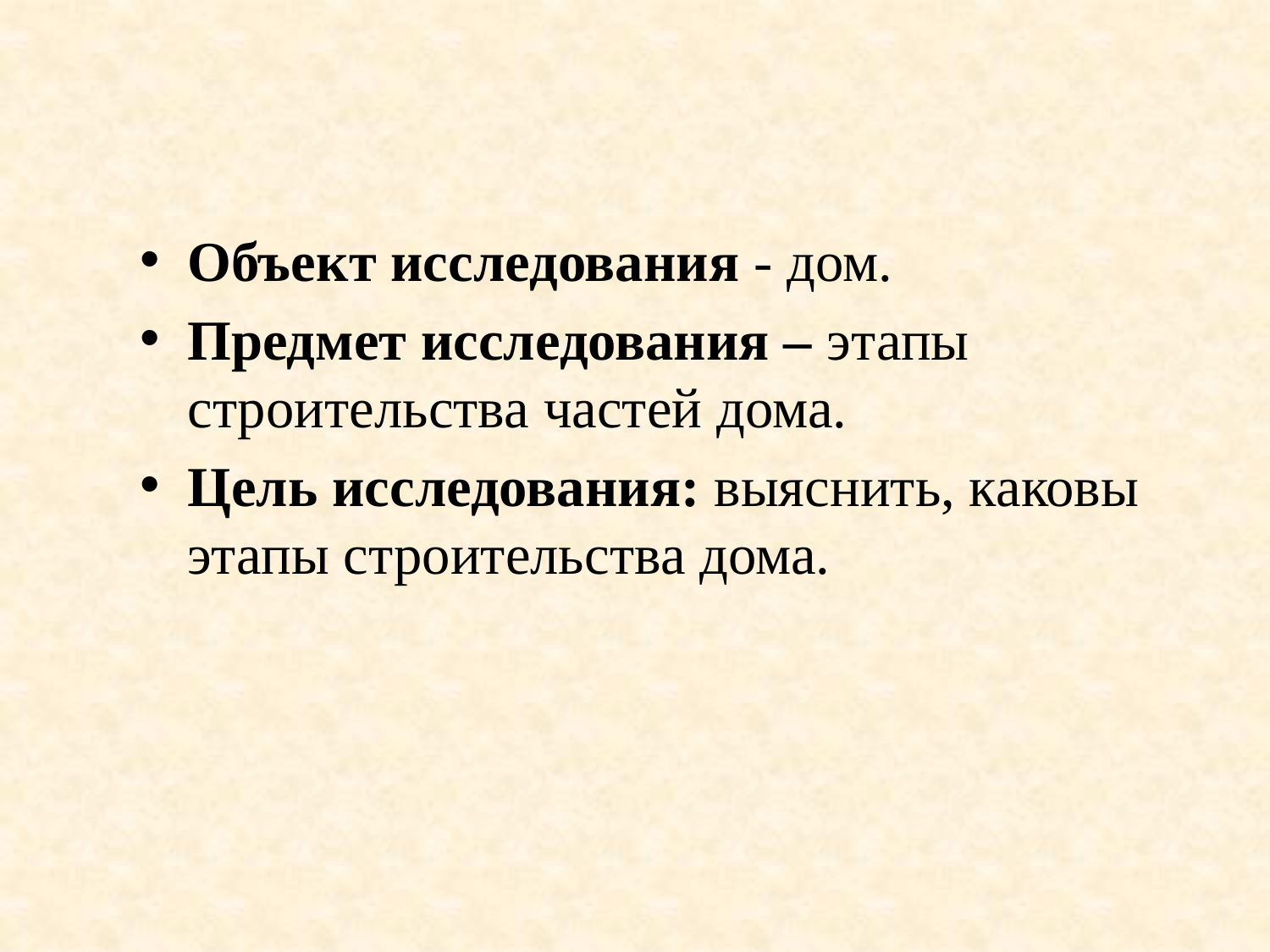

#
Объект исследования - дом.
Предмет исследования – этапы строительства частей дома.
Цель исследования: выяснить, каковы этапы строительства дома.